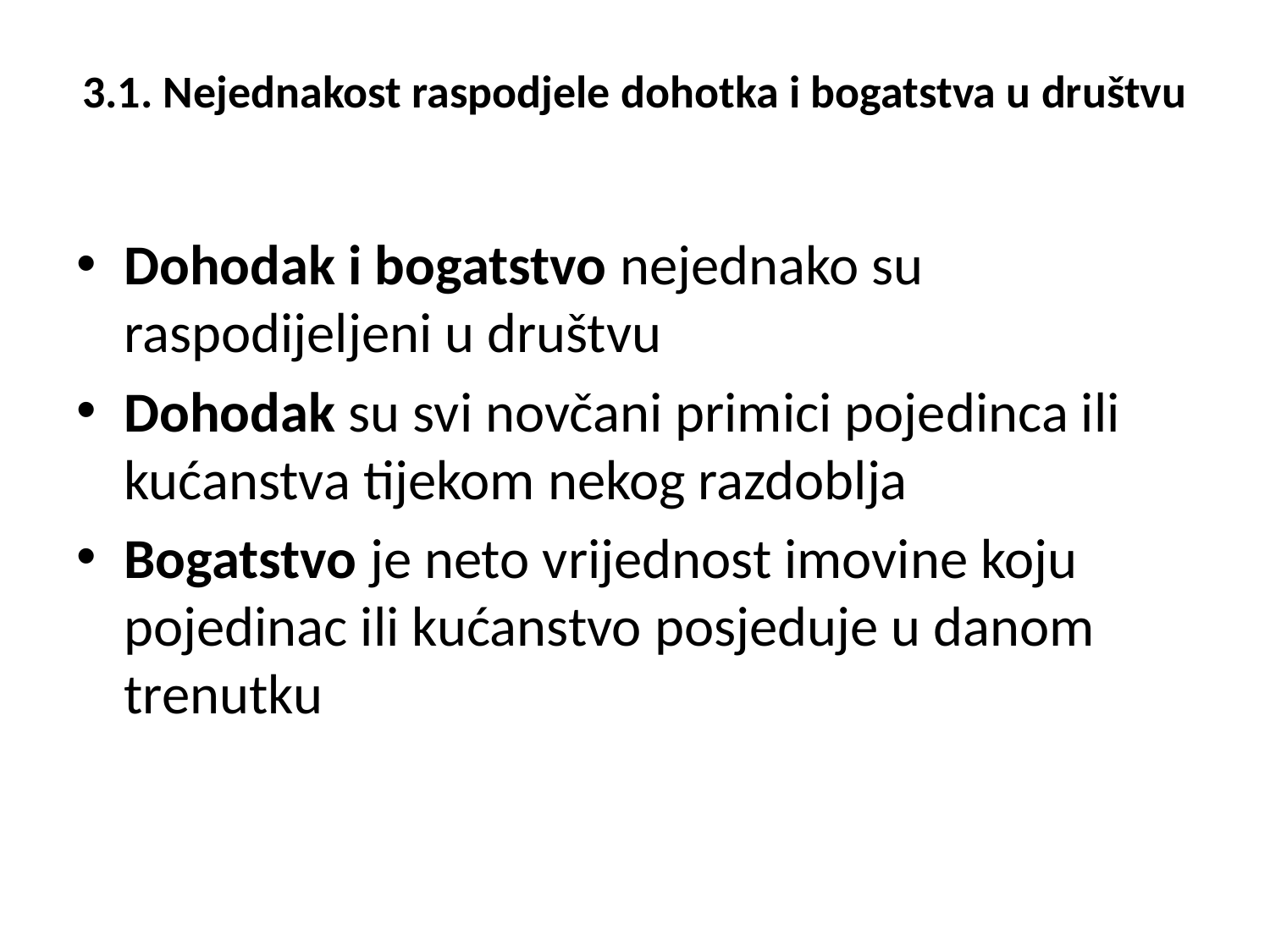

# 3.1. Nejednakost raspodjele dohotka i bogatstva u društvu
Dohodak i bogatstvo nejednako su raspodijeljeni u društvu
Dohodak su svi novčani primici pojedinca ili kućanstva tijekom nekog razdoblja
Bogatstvo je neto vrijednost imovine koju pojedinac ili kućanstvo posjeduje u danom trenutku